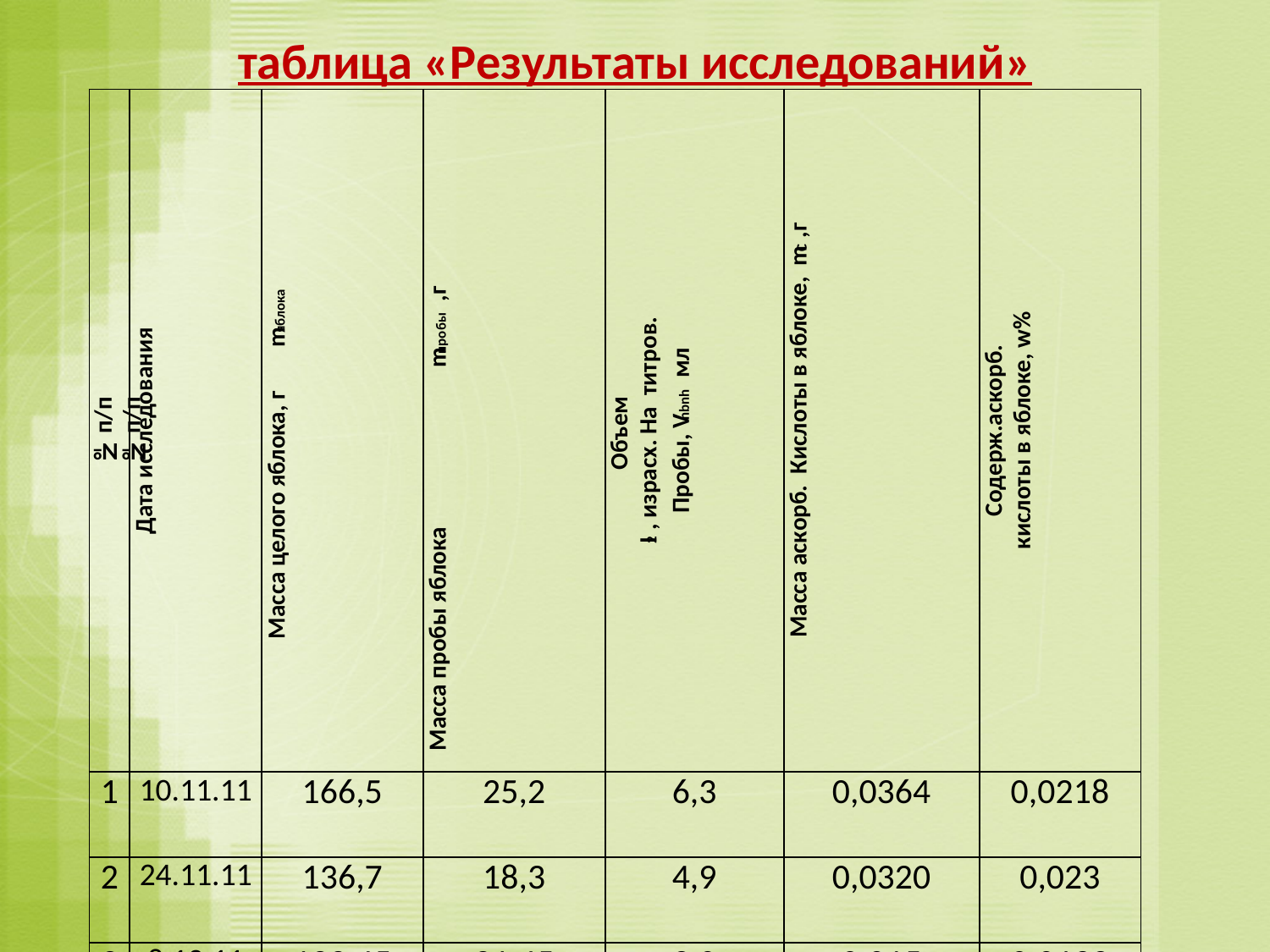

таблица «Результаты исследований»
| № п/п № п/п | Дата исследования | Масса целого яблока, г mяблока | Масса пробы яблока mпробы ,г | Объем I2, израсх. На титров. Пробы, Vnbnh мл | Масса аскорб. Кислоты в яблоке, mС,г | Содерж.аскорб. кислоты в яблоке, w% |
| --- | --- | --- | --- | --- | --- | --- |
| 1 | 10.11.11 | 166,5 | 25,2 | 6,3 | 0,0364 | 0,0218 |
| 2 | 24.11.11 | 136,7 | 18,3 | 4,9 | 0,0320 | 0,023 |
| 3 | 8.12.11 | 122,45 | 21,45 | 3,0 | 0,015 | 0,0122 |
| 4 | 22.12.11 | 128,85 | 29,9 | 3,1 | 0,0117 | 0,0091 |
| 5 | 11.01.12 | 140 | 32,65 | 3,2 | 0,012 | 0,0086 |
| 6 | 16.01.12 | 138,55 | 26,4 | 2,5 | 0,0115 | 0,0083 |
| 7 | 28.01.12 | 145,35 | 33,1 | 2,4 | 0,0092 | 0,0063 |